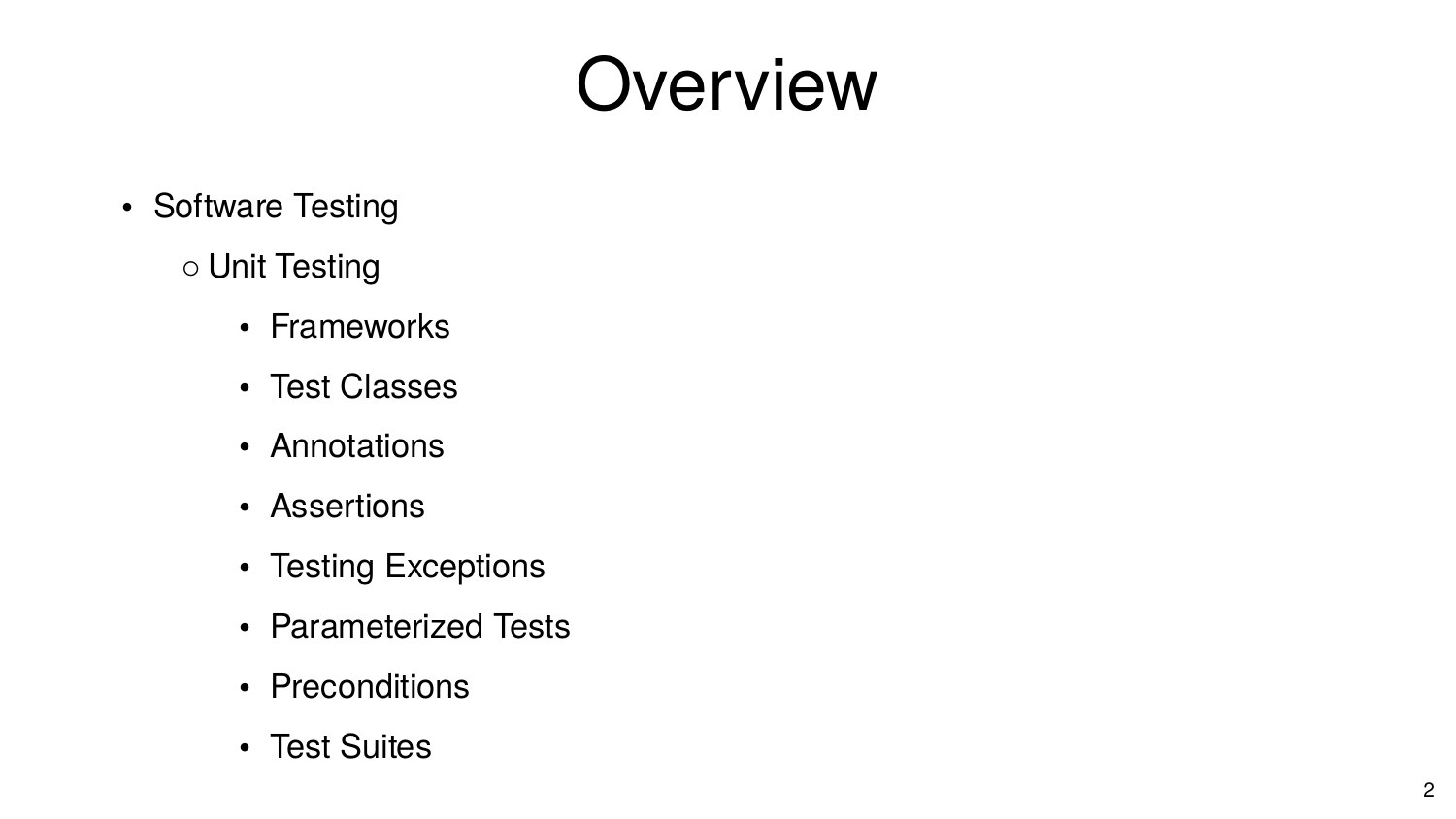

# Overview
Software Testing
Unit Testing
Frameworks
Test Classes
Annotations
Assertions
Testing Exceptions
Parameterized Tests
Preconditions
Test Suites
2